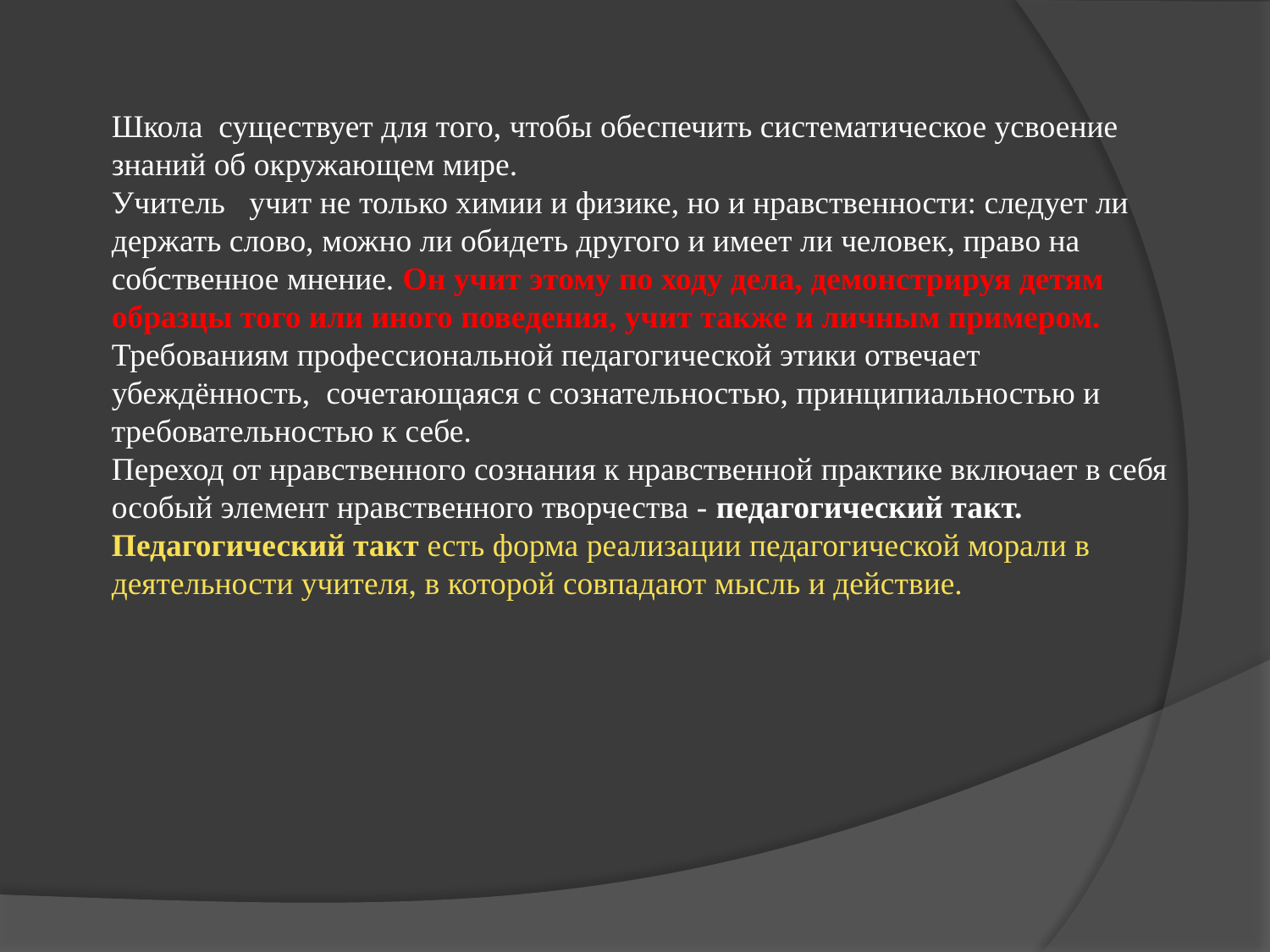

Школа  существует для того, чтобы обеспечить систематическое усвоение знаний об окружающем мире.
Учитель   учит не только химии и физике, но и нравственности: следует ли держать слово, можно ли обидеть другого и имеет ли человек, право на собственное мнение. Он учит этому по ходу дела, демонстрируя детям образцы того или иного поведения, учит также и личным примером.
Требованиям профессиональной педагогической этики отвечает убеждённость,  сочетающаяся с сознательностью, принципиальностью и требовательностью к себе.
Переход от нравственного сознания к нравственной практике включает в себя особый элемент нравственного творчества - педагогический такт.
Педагогический такт есть форма реализации педагогической морали в деятельности учителя, в которой совпадают мысль и действие.